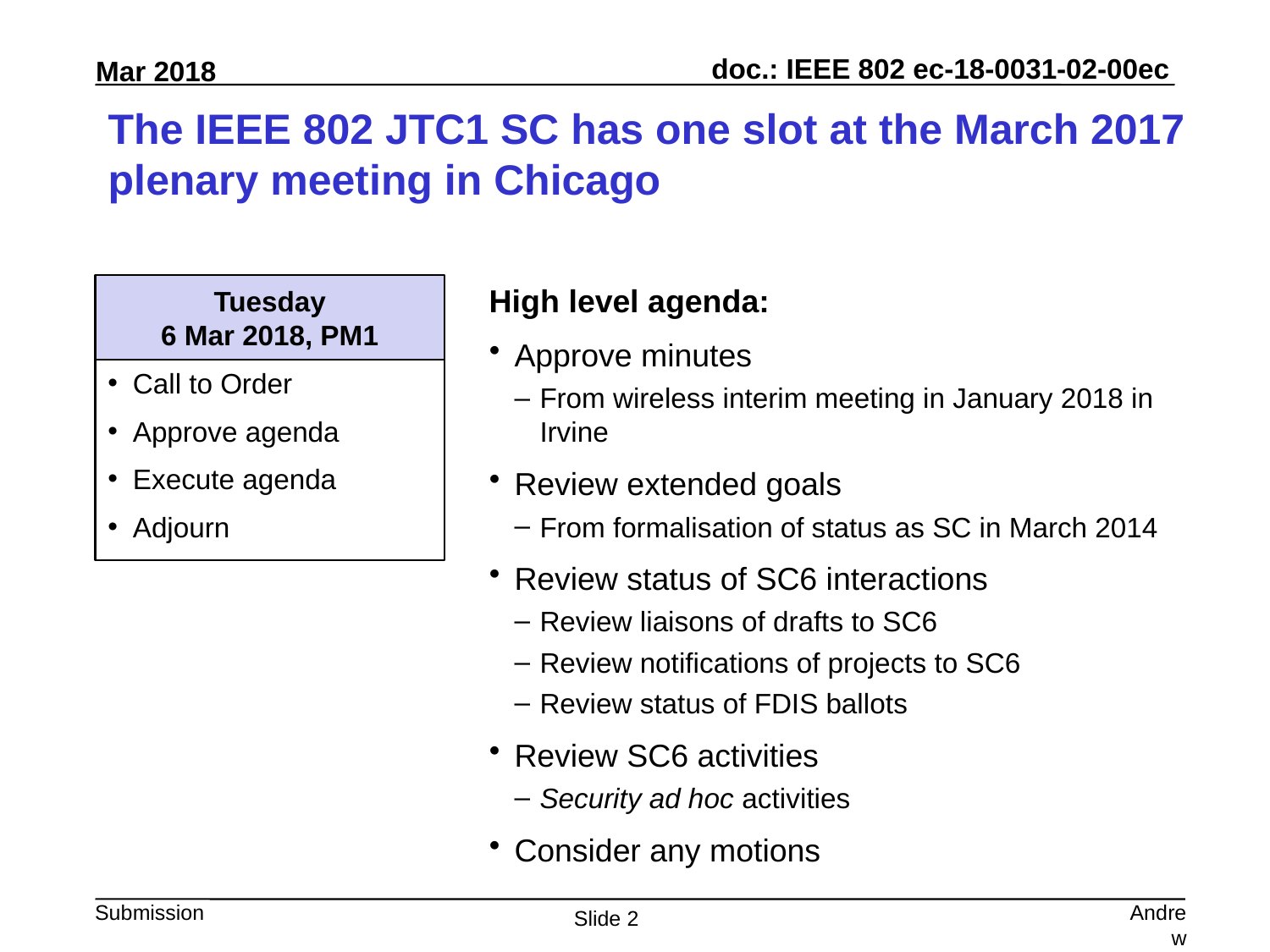

# The IEEE 802 JTC1 SC has one slot at the March 2017 plenary meeting in Chicago

Tuesday
6 Mar 2018, PM1
High level agenda:
Approve minutes
From wireless interim meeting in January 2018 in Irvine
Review extended goals
From formalisation of status as SC in March 2014
Review status of SC6 interactions
Review liaisons of drafts to SC6
Review notifications of projects to SC6
Review status of FDIS ballots
Review SC6 activities
Security ad hoc activities
Consider any motions
Call to Order
Approve agenda
Execute agenda
Adjourn
Andrew Myles, Cisco
Slide 2